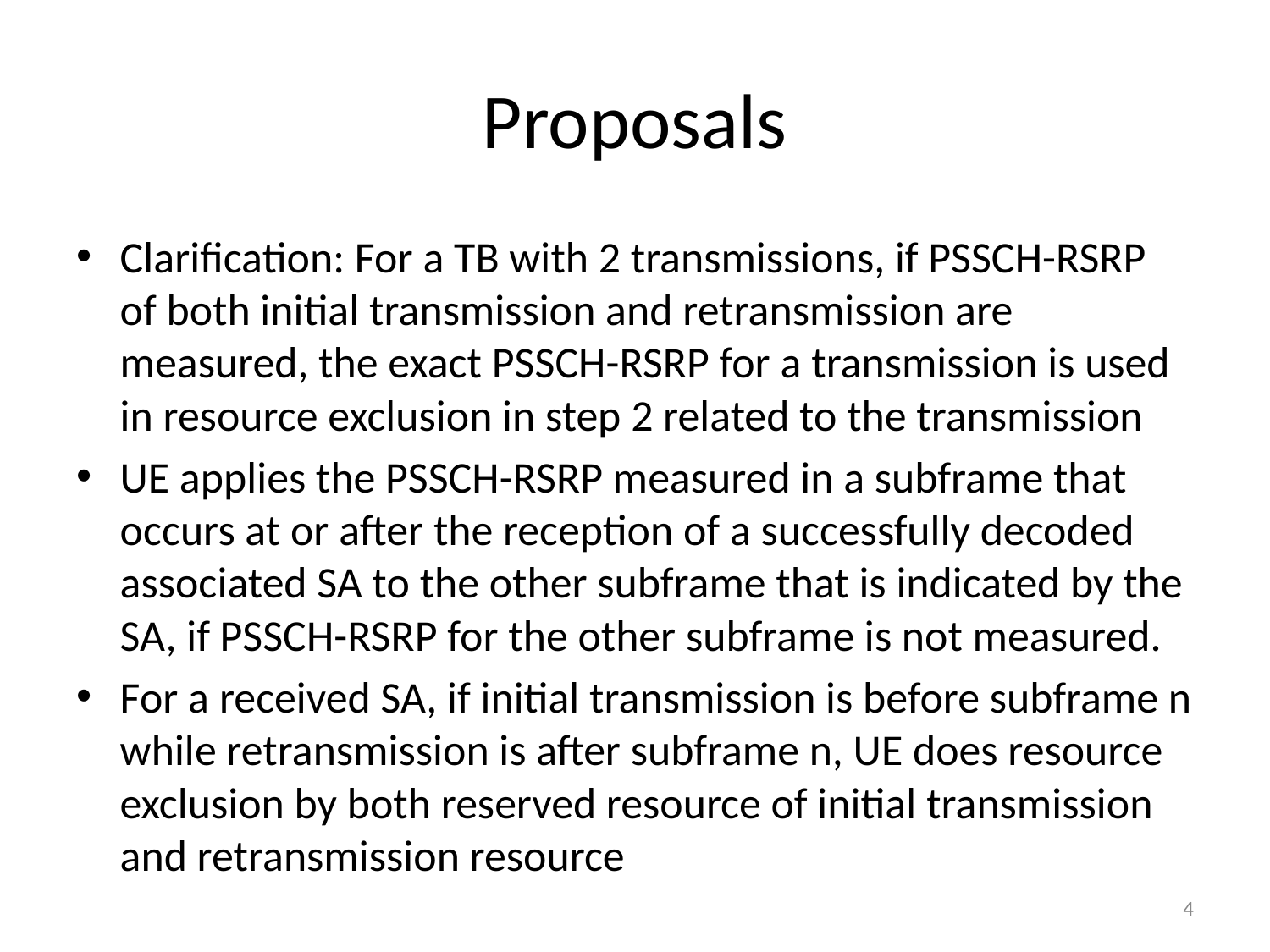

# Proposals
Clarification: For a TB with 2 transmissions, if PSSCH-RSRP of both initial transmission and retransmission are measured, the exact PSSCH-RSRP for a transmission is used in resource exclusion in step 2 related to the transmission
UE applies the PSSCH-RSRP measured in a subframe that occurs at or after the reception of a successfully decoded associated SA to the other subframe that is indicated by the SA, if PSSCH-RSRP for the other subframe is not measured.
For a received SA, if initial transmission is before subframe n while retransmission is after subframe n, UE does resource exclusion by both reserved resource of initial transmission and retransmission resource
4